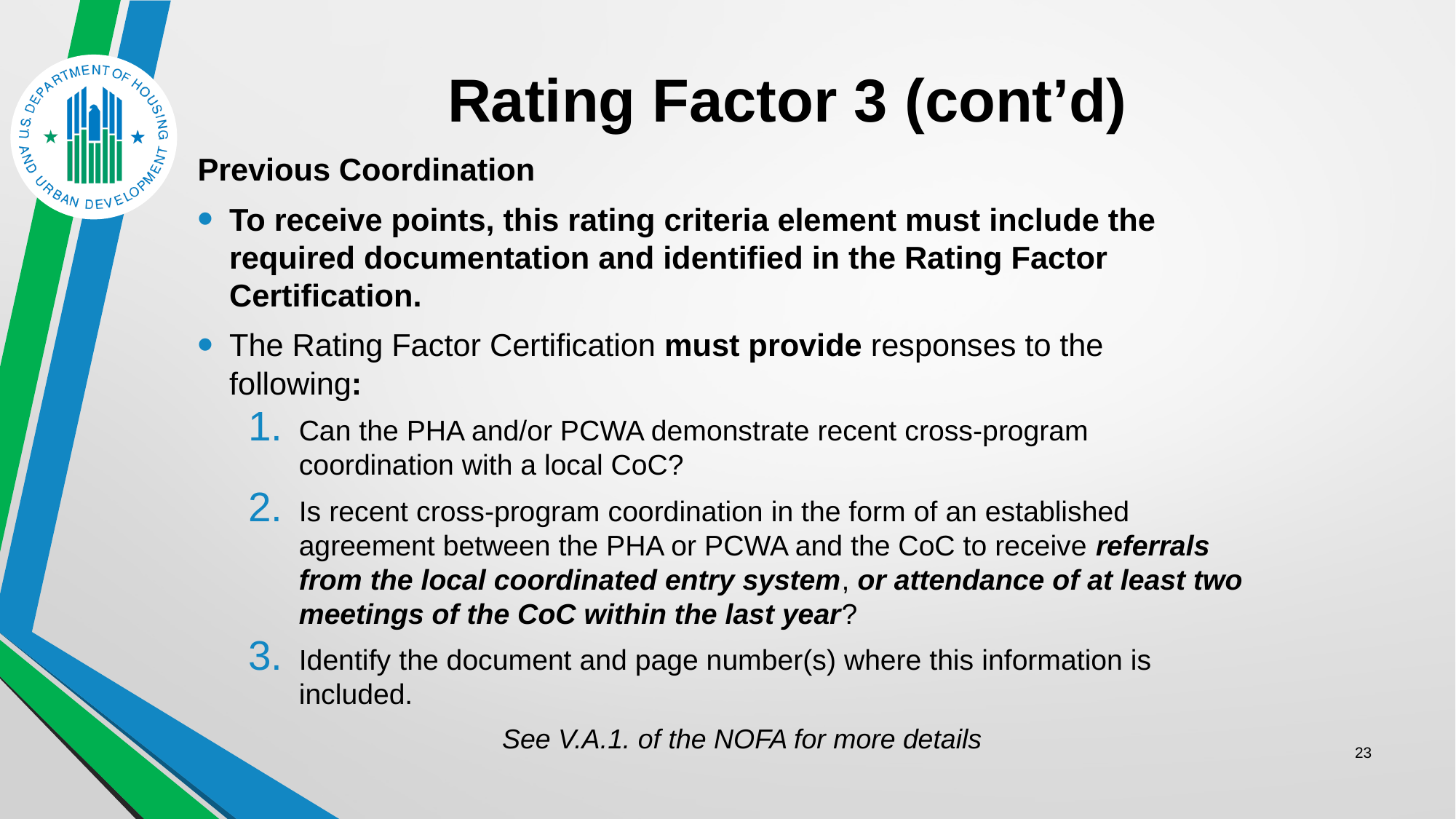

# Rating Factor 3 (cont’d)
Previous Coordination
To receive points, this rating criteria element must include the required documentation and identified in the Rating Factor Certification.
The Rating Factor Certification must provide responses to the following:
Can the PHA and/or PCWA demonstrate recent cross-program coordination with a local CoC?
Is recent cross-program coordination in the form of an established agreement between the PHA or PCWA and the CoC to receive referrals from the local coordinated entry system, or attendance of at least two meetings of the CoC within the last year?
Identify the document and page number(s) where this information is included.
See V.A.1. of the NOFA for more details
23